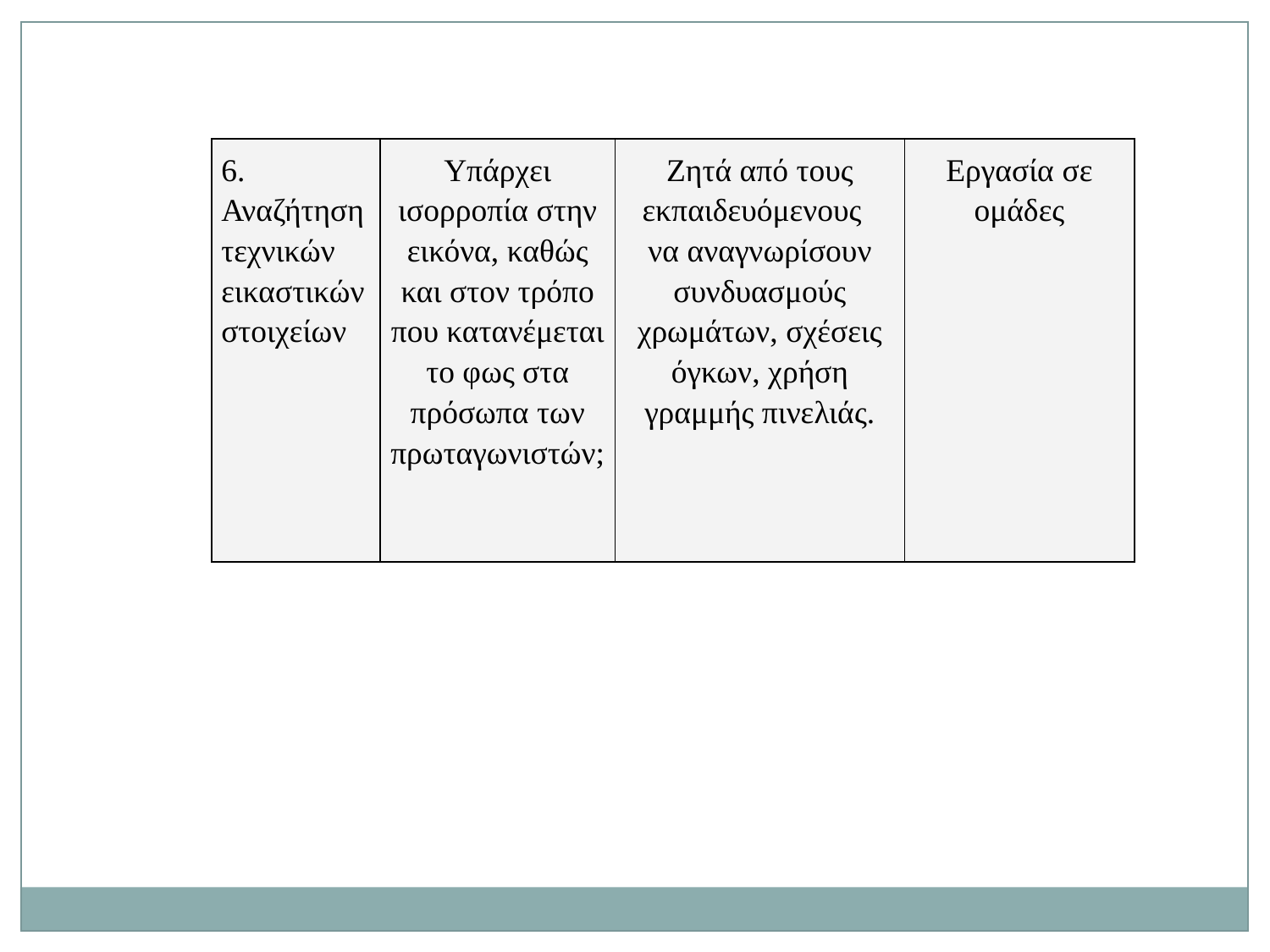

| 6. Αναζήτηση τεχνικών εικαστικών στοιχείων | Υπάρχει ισορροπία στην εικόνα, καθώς και στον τρόπο που κατανέμεται το φως στα πρόσωπα των πρωταγωνιστών; | Ζητά από τους εκπαιδευόμενους να αναγνωρίσουν συνδυασμούς χρωμάτων, σχέσεις όγκων, χρήση γραμμής πινελιάς. | Εργασία σε ομάδες |
| --- | --- | --- | --- |